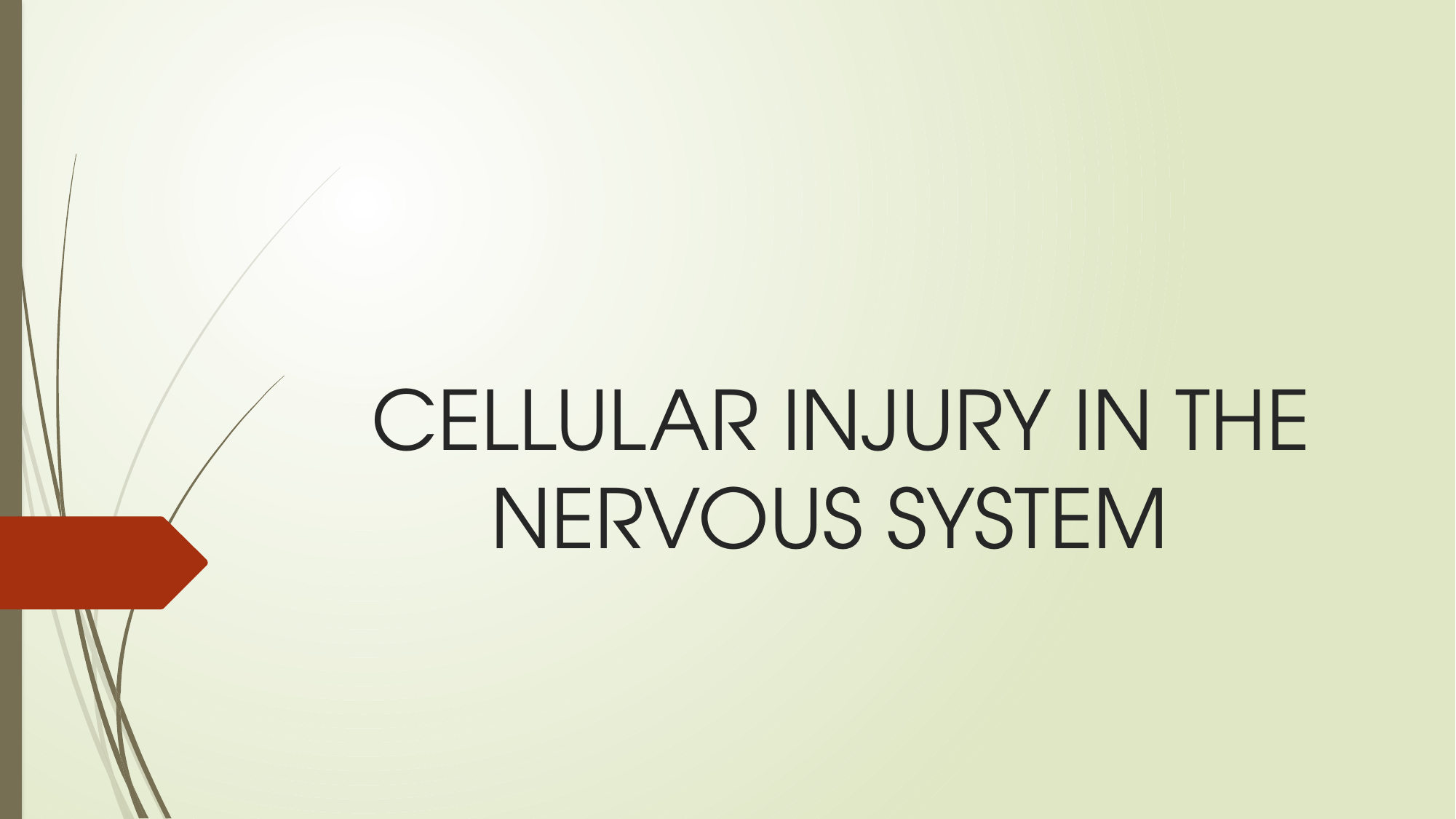

# CELLULAR INJURY IN THE NERVOUS SYSTEM